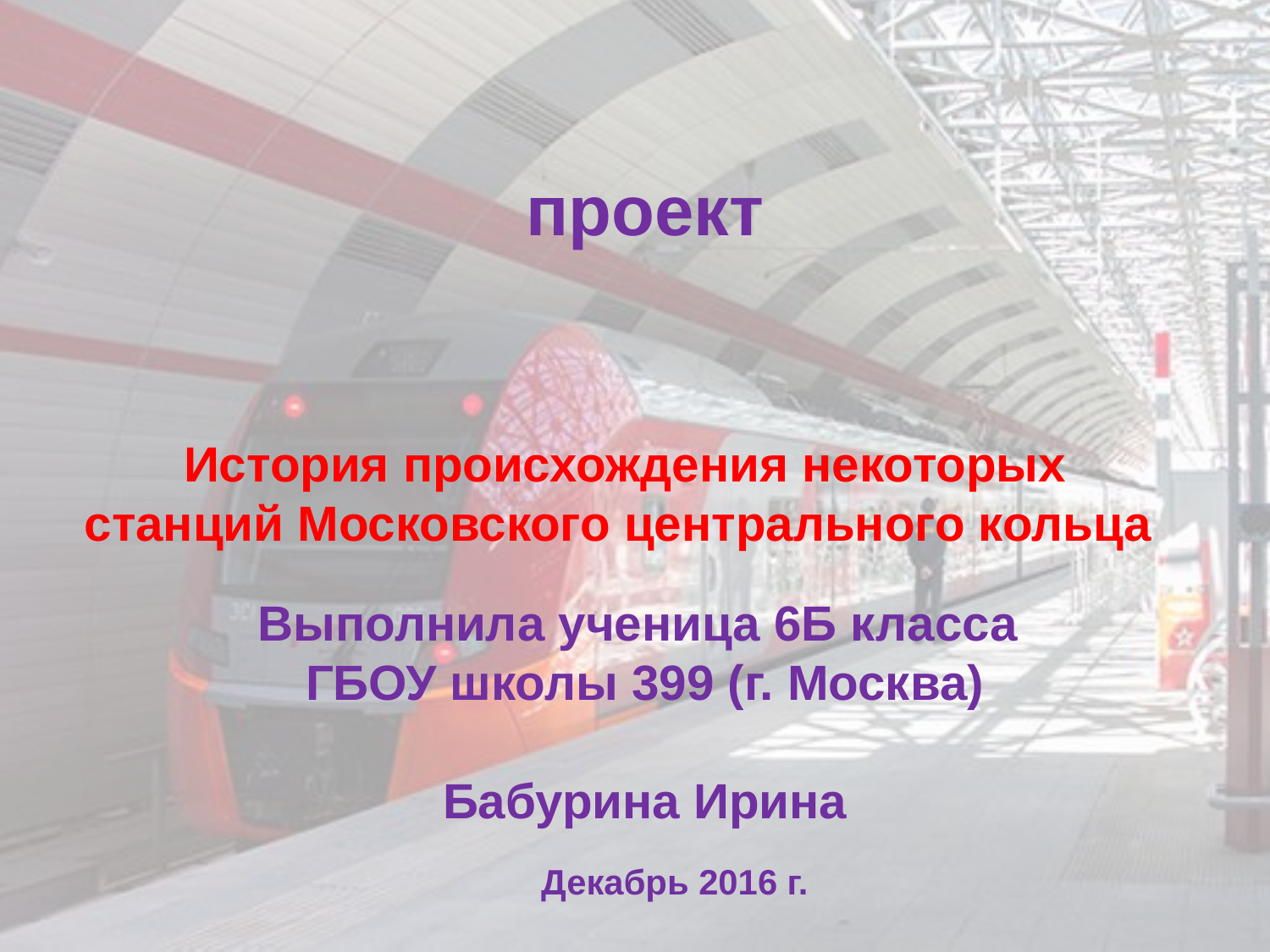

проект
История происхождения некоторых станций Московского центрального кольца
Выполнила ученица 6Б класса
ГБОУ школы 399 (г. Москва)

Бабурина Ирина
Декабрь 2016 г.